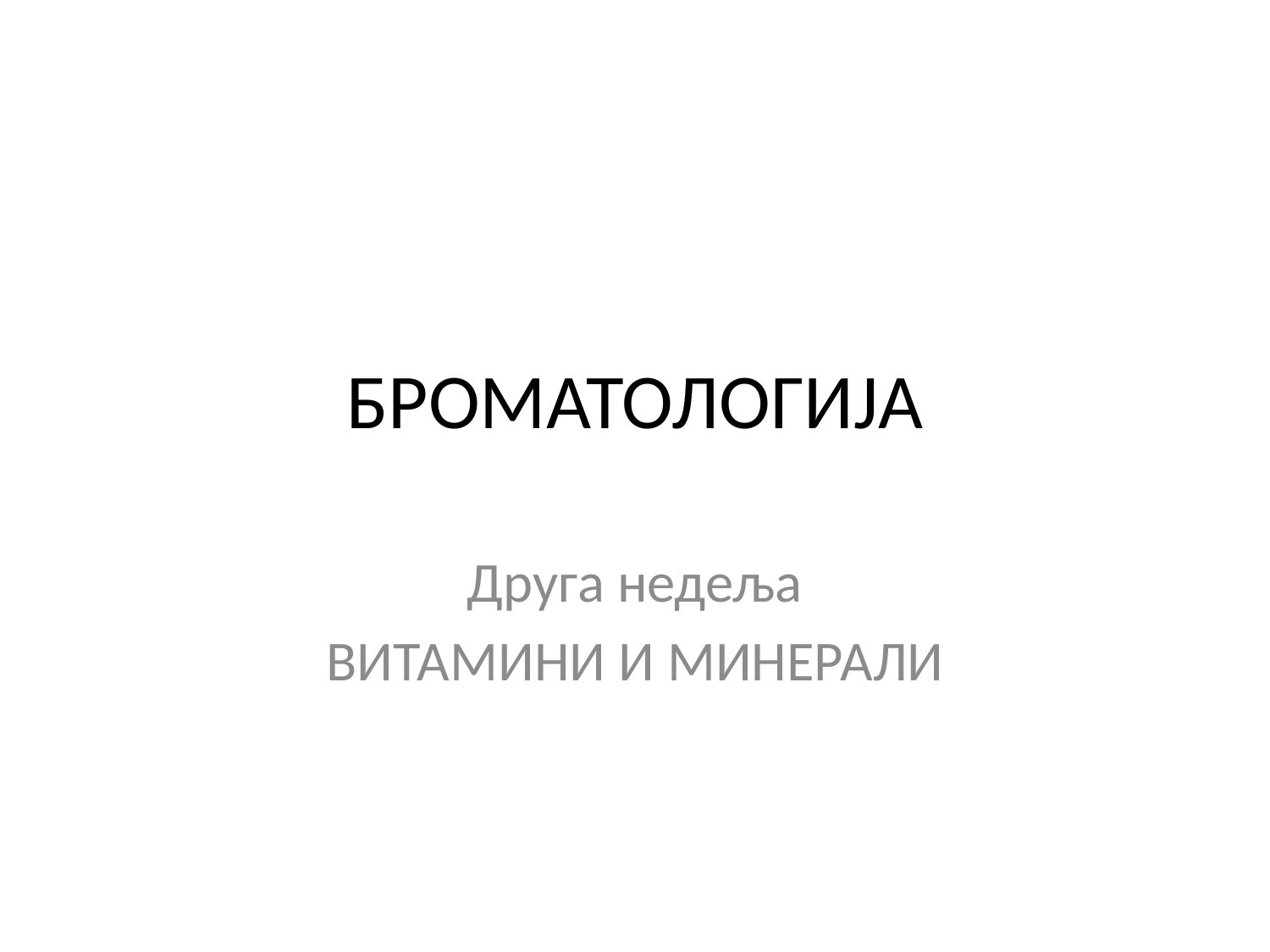

# БРОМАТОЛОГИЈА
Друга недеља
ВИТАМИНИ И МИНЕРАЛИ